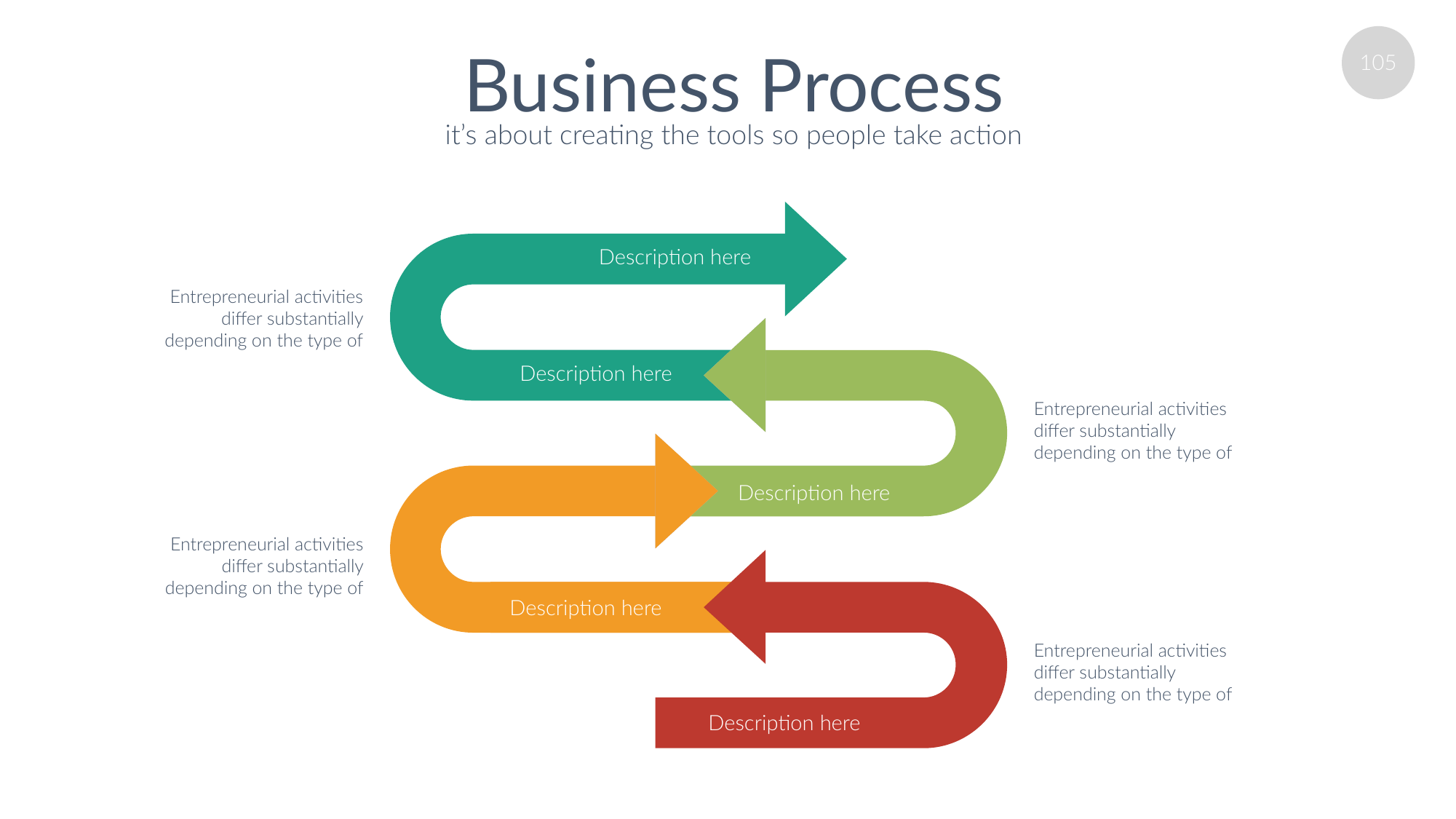

# Business Process
it’s about creating the tools so people take action

Description here
Entrepreneurial activities differ substantially depending on the type of
Description here
Entrepreneurial activities differ substantially depending on the type of
Description here
Entrepreneurial activities differ substantially depending on the type of
Description here
Entrepreneurial activities differ substantially depending on the type of
Description here